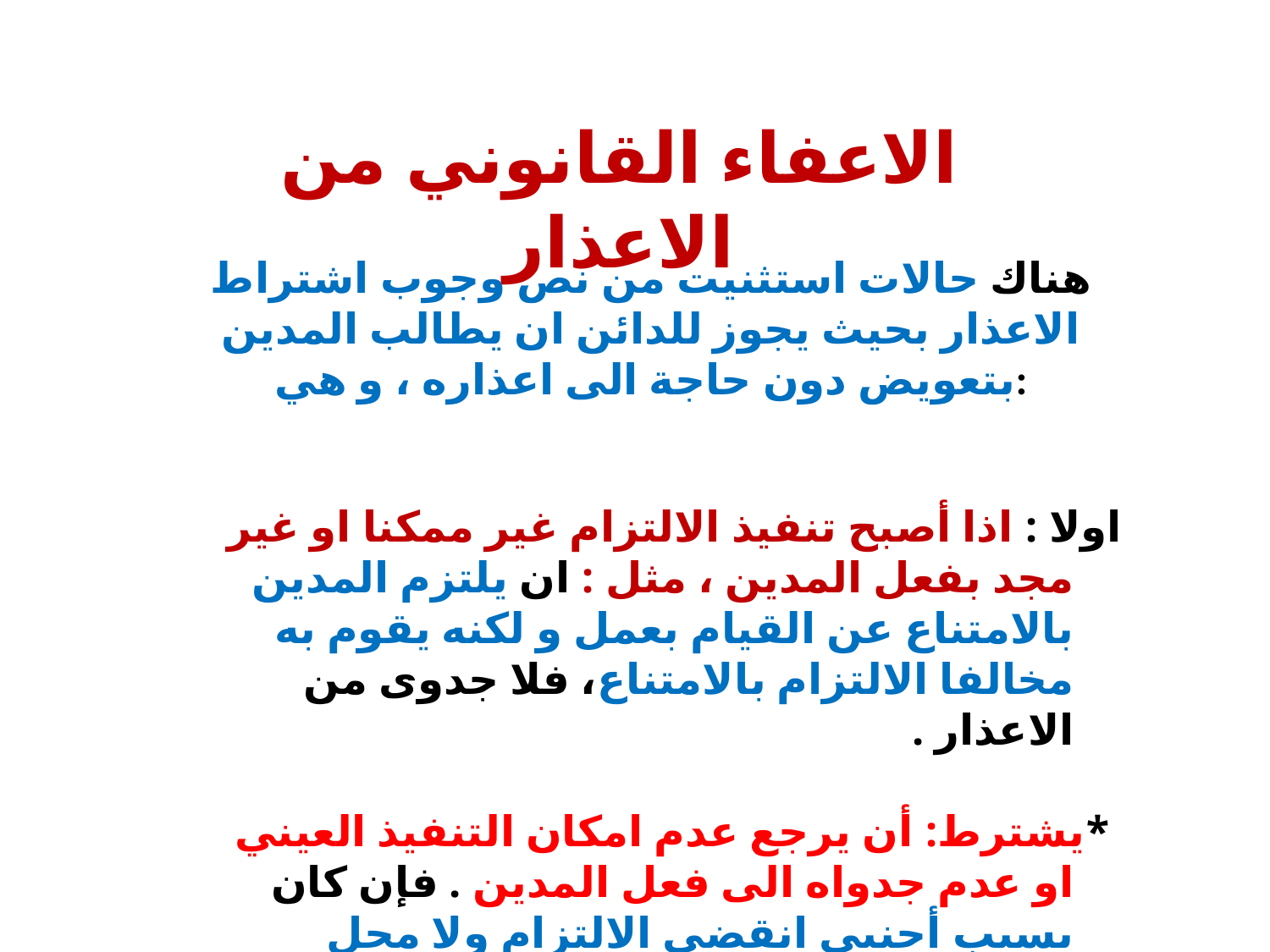

# الاعفاء القانوني من الاعذار
هناك حالات استثنيت من نص وجوب اشتراط الاعذار بحيث يجوز للدائن ان يطالب المدين بتعويض دون حاجة الى اعذاره ، و هي:
اولا : اذا أصبح تنفيذ الالتزام غير ممكنا او غير مجد بفعل المدين ، مثل : ان يلتزم المدين بالامتناع عن القيام بعمل و لكنه يقوم به مخالفا الالتزام بالامتناع، فلا جدوى من الاعذار .

 *يشترط: أن يرجع عدم امكان التنفيذ العيني او عدم جدواه الى فعل المدين . فإن كان بسبب أجنبي انقضى الالتزام ولا محل للتعويض و من ثم لامجال للإعذار.